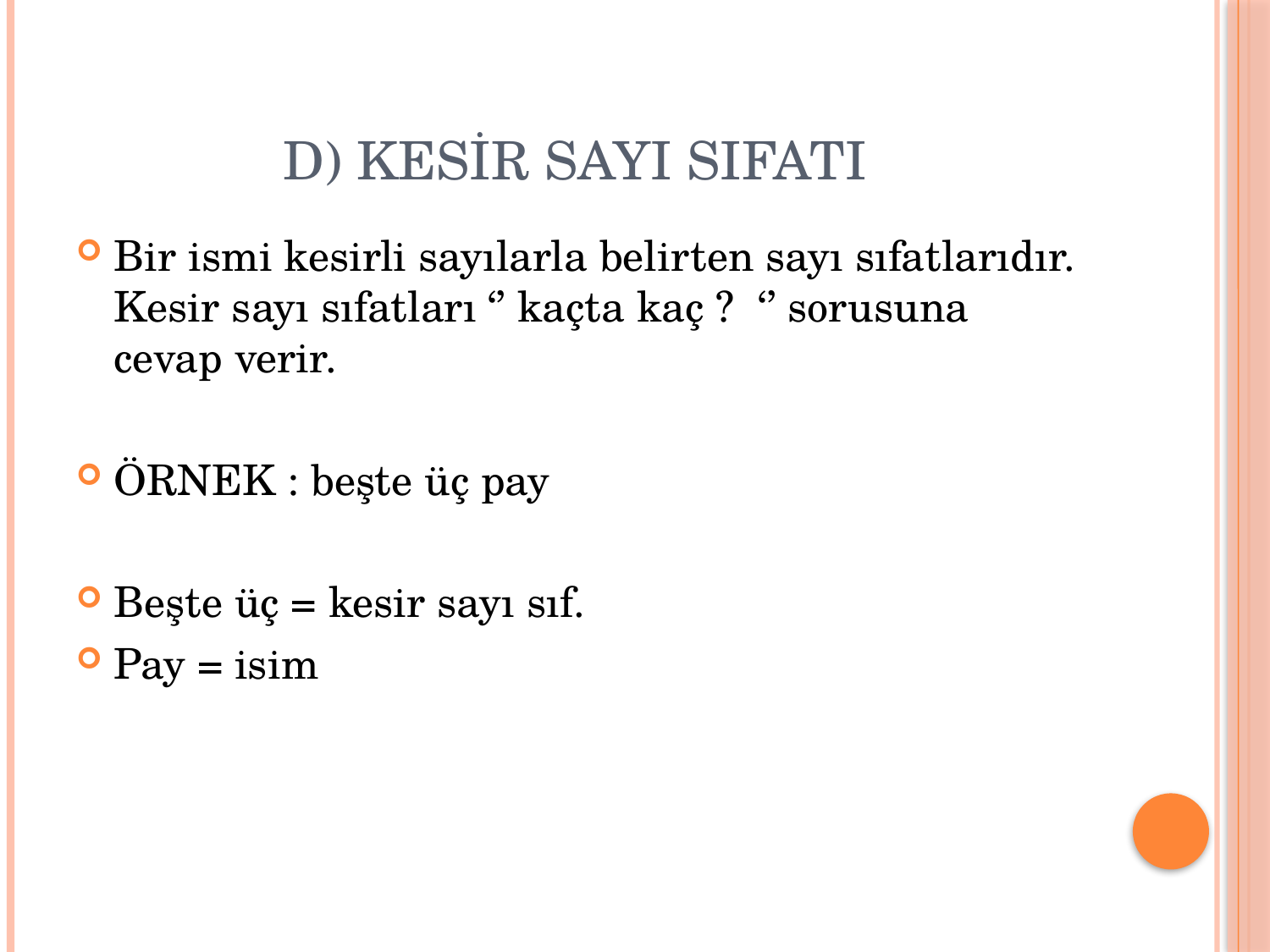

# D) KESİR SAYI SIFATI
Bir ismi kesirli sayılarla belirten sayı sıfatlarıdır. Kesir sayı sıfatları ‘’ kaçta kaç ?  ‘’ sorusuna cevap verir.

ÖRNEK : beşte üç pay

Beşte üç = kesir sayı sıf.
Pay = isim